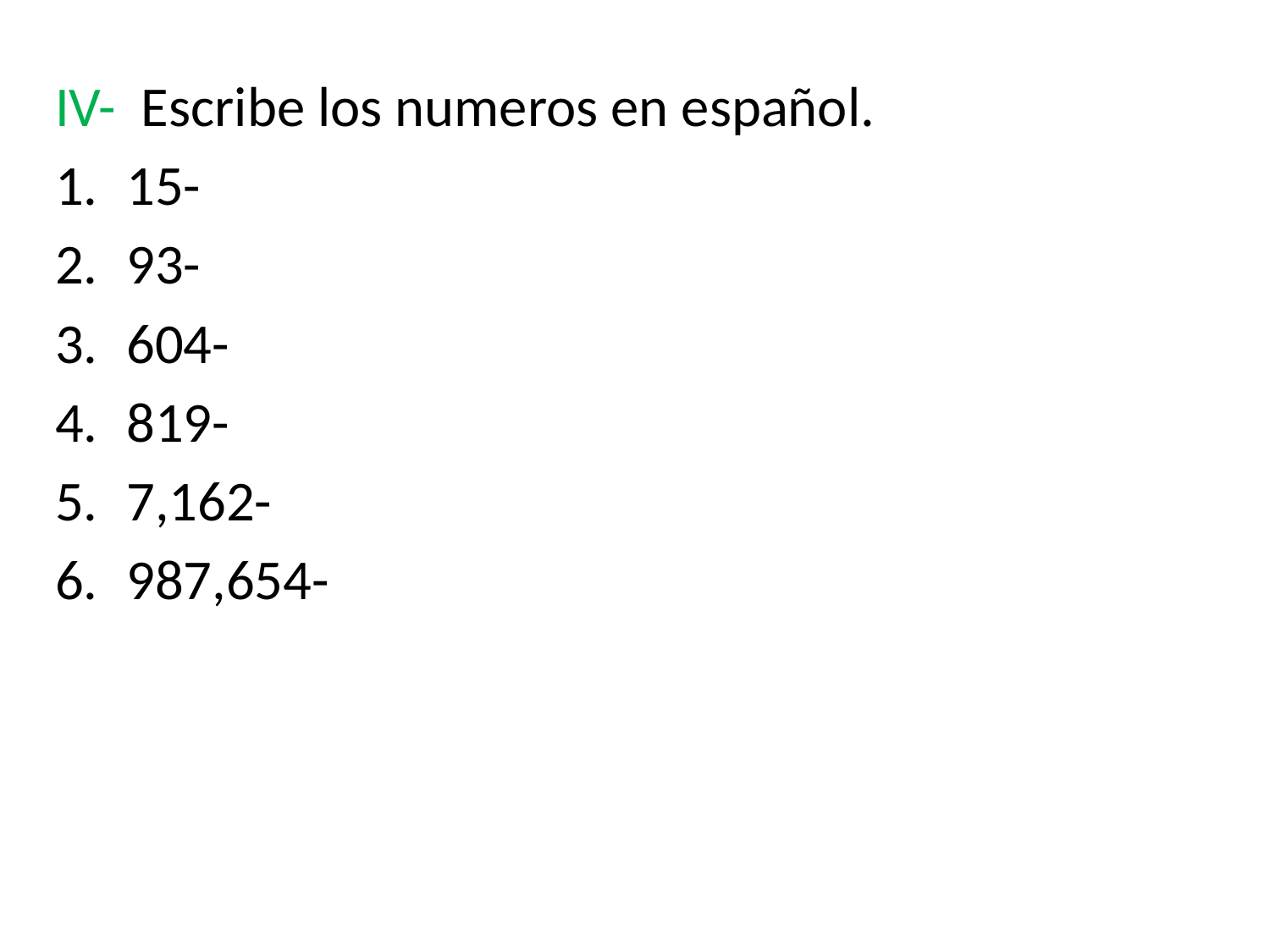

IV-  Escribe los numeros en español.
15-
93-
604-
819-
7,162-
987,654-